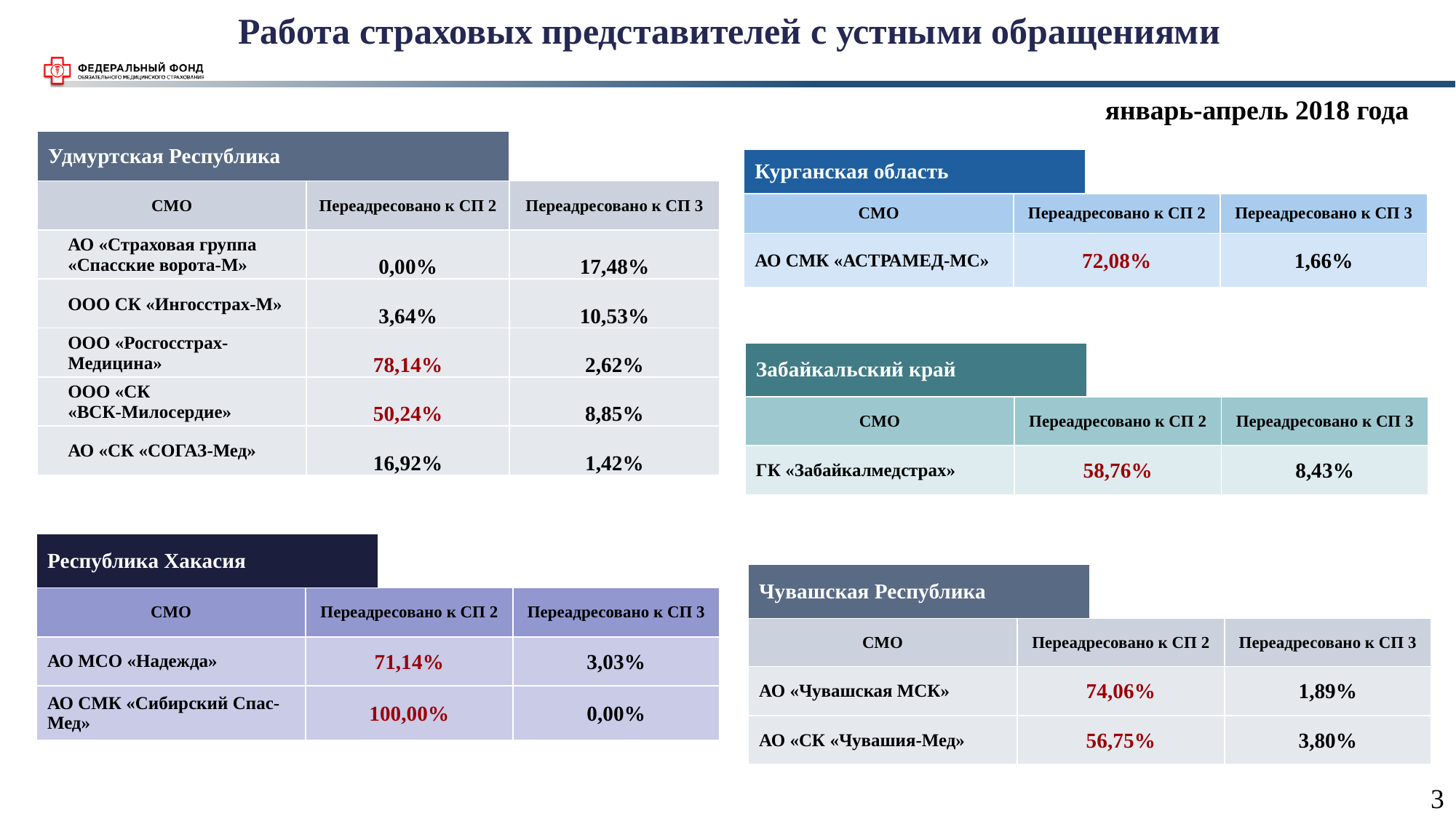

Работа страховых представителей с устными обращениями
январь-апрель 2018 года
| Удмуртская Республика |  |  |
| --- | --- | --- |
| СМО | Переадресовано к СП 2 | Переадресовано к СП 3 |
| АО «Страховая группа «Спасские ворота-М» | 0,00% | 17,48% |
| ООО СК «Ингосстрах-М» | 3,64% | 10,53% |
| ООО «Росгосстрах-Медицина» | 78,14% | 2,62% |
| ООО «СК «ВСК-Милосердие» | 50,24% | 8,85% |
| АО «СК «СОГАЗ-Мед» | 16,92% | 1,42% |
| Курганская область |  |  |  |
| --- | --- | --- | --- |
| СМО | Переадресовано к СП 2 |  | Переадресовано к СП 3 |
| АО СМК «АСТРАМЕД-МС» | 72,08% |  | 1,66% |
| Забайкальский край |  |  |  |
| --- | --- | --- | --- |
| СМО | Переадресовано к СП 2 |  | Переадресовано к СП 3 |
| ГК «Забайкалмедстрах» | 58,76% |  | 8,43% |
| Республика Хакасия |  |  |  |
| --- | --- | --- | --- |
| СМО | Переадресовано к СП 2 |  | Переадресовано к СП 3 |
| АО МСО «Надежда» | 71,14% |  | 3,03% |
| АО СМК «Сибирский Спас-Мед» | 100,00% |  | 0,00% |
| Чувашская Республика |  |  |  |
| --- | --- | --- | --- |
| СМО | Переадресовано к СП 2 |  | Переадресовано к СП 3 |
| АО «Чувашская МСК» | 74,06% |  | 1,89% |
| АО «СК «Чувашия-Мед» | 56,75% |  | 3,80% |
3